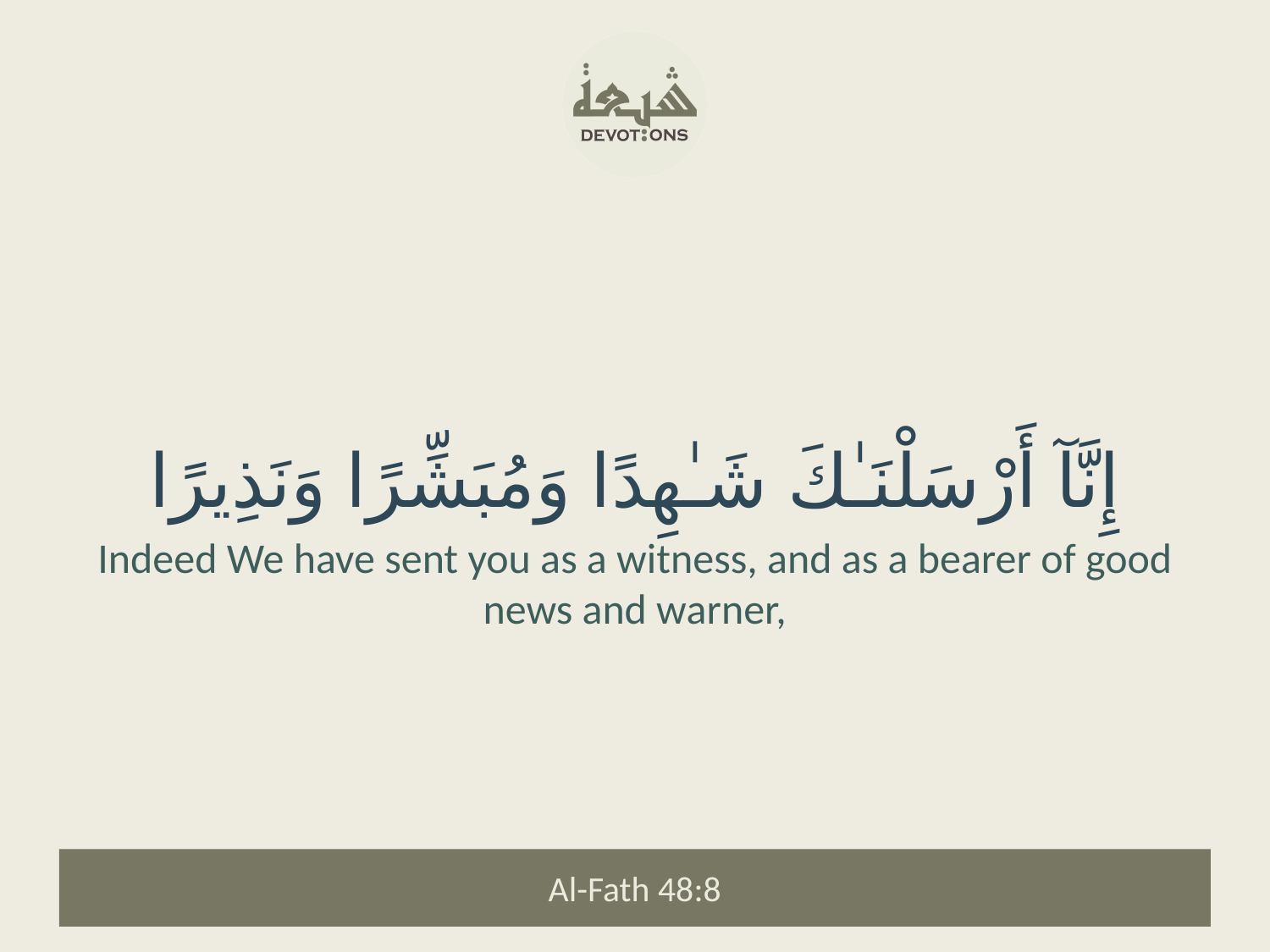

إِنَّآ أَرْسَلْنَـٰكَ شَـٰهِدًا وَمُبَشِّرًا وَنَذِيرًا
Indeed We have sent you as a witness, and as a bearer of good news and warner,
Al-Fath 48:8